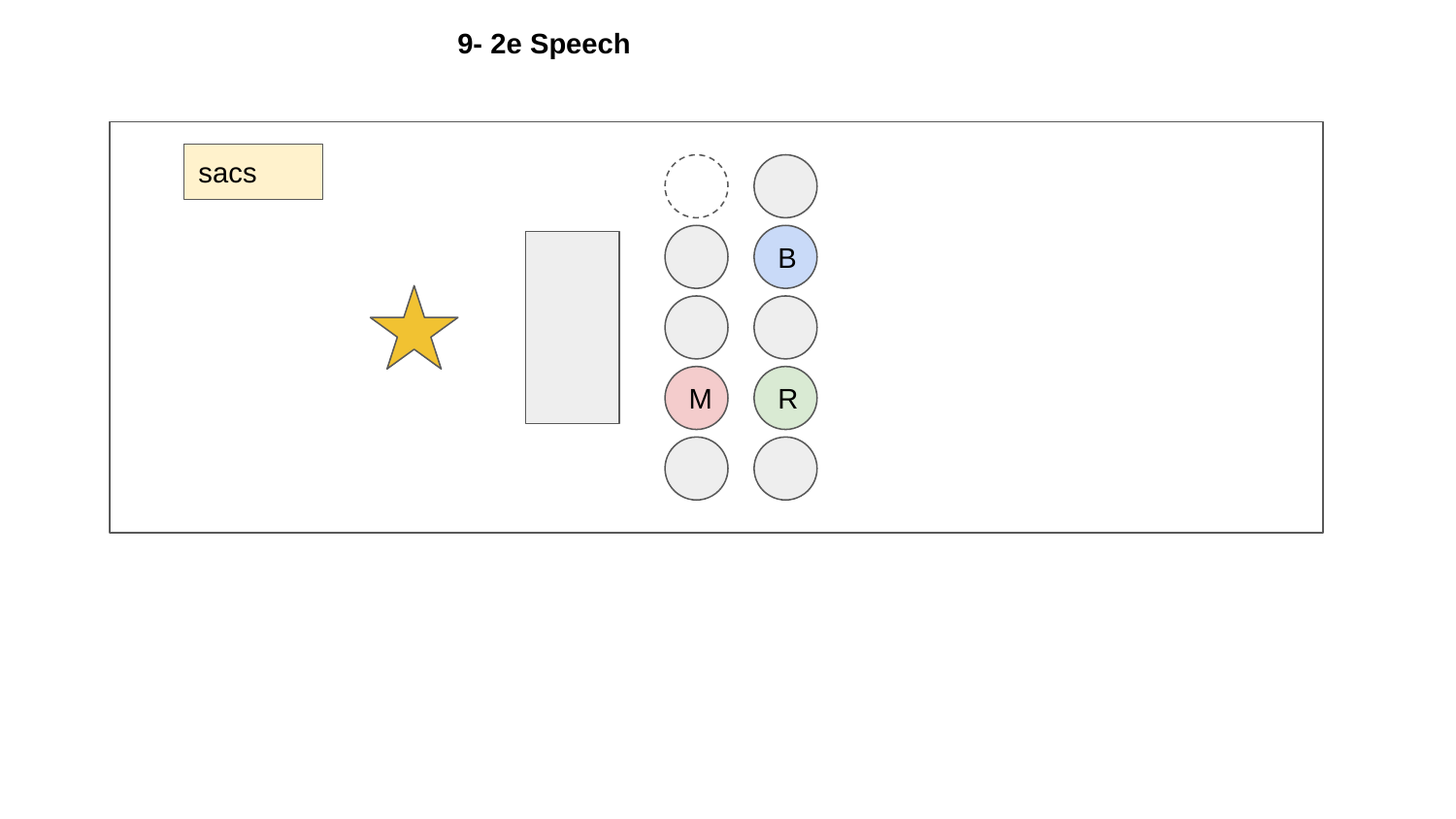

9- 2e Speech

sacs

B

M
R